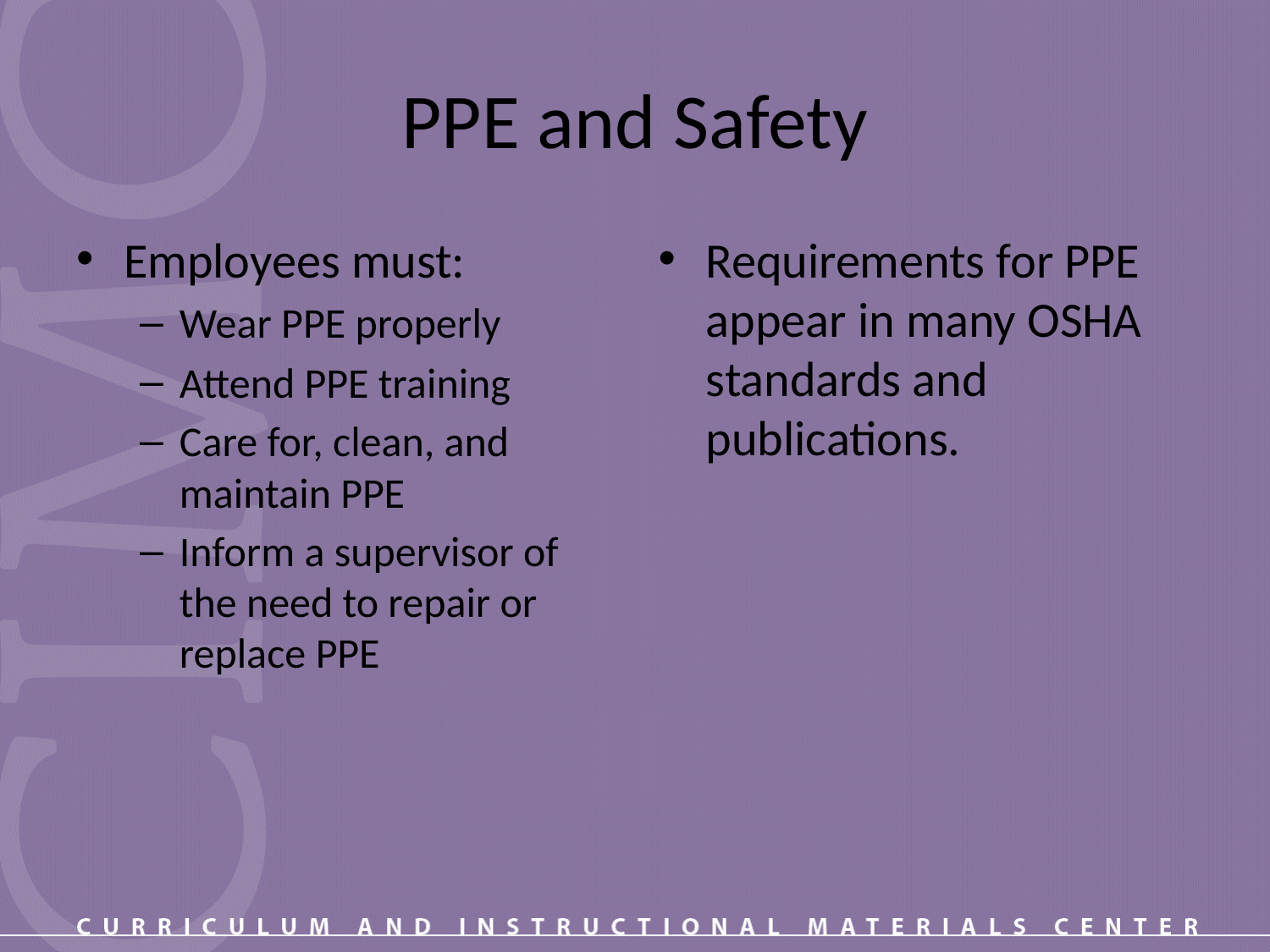

# PPE and Safety
Employees must:
Wear PPE properly
Attend PPE training
Care for, clean, and maintain PPE
Inform a supervisor of the need to repair or replace PPE
Requirements for PPE appear in many OSHA standards and publications.